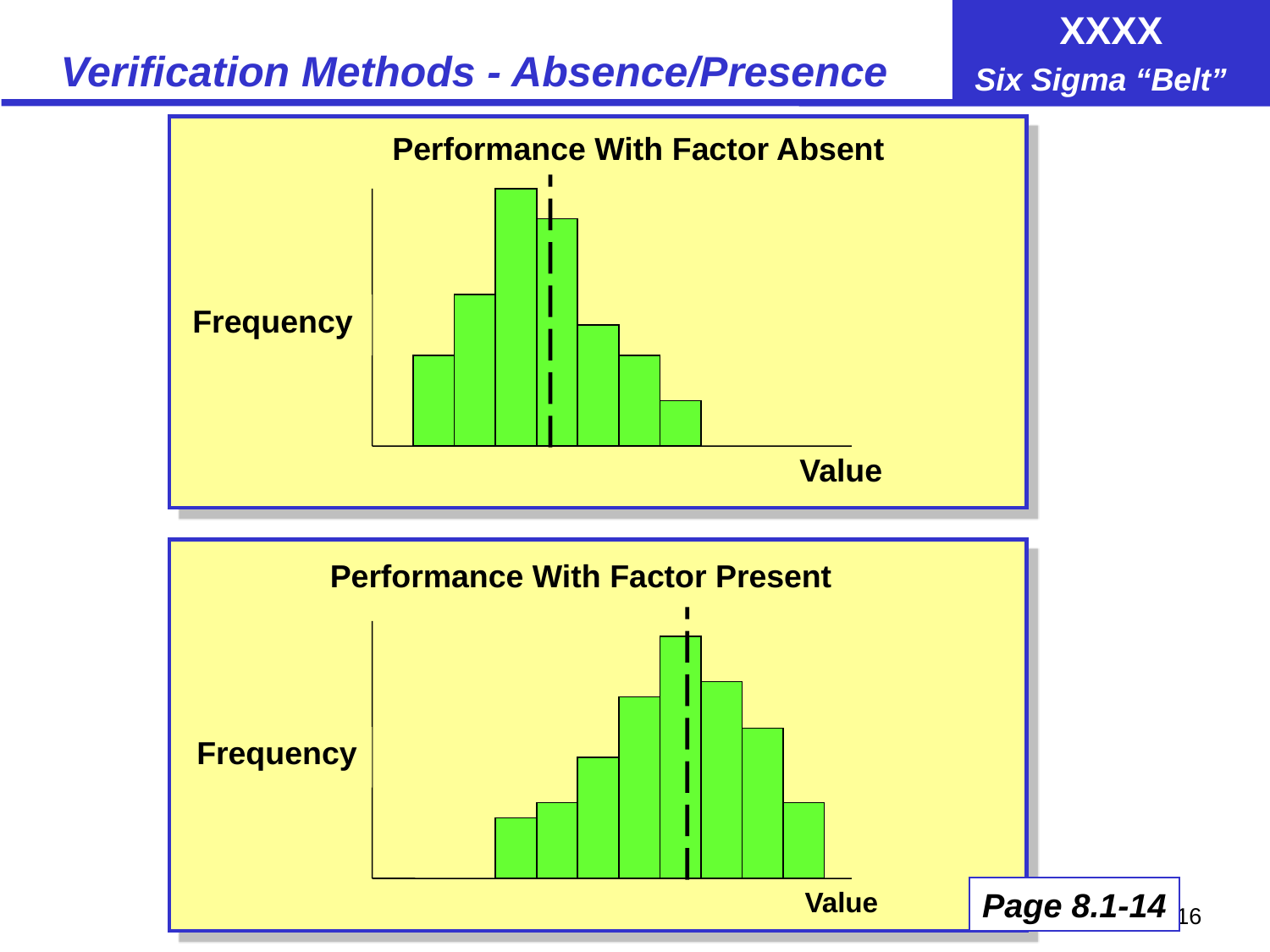

# Verification Methods - Absence/Presence

Performance With Factor Absent

Frequency

Value

Performance With Factor Present

Frequency

Value
Page 8.1-14